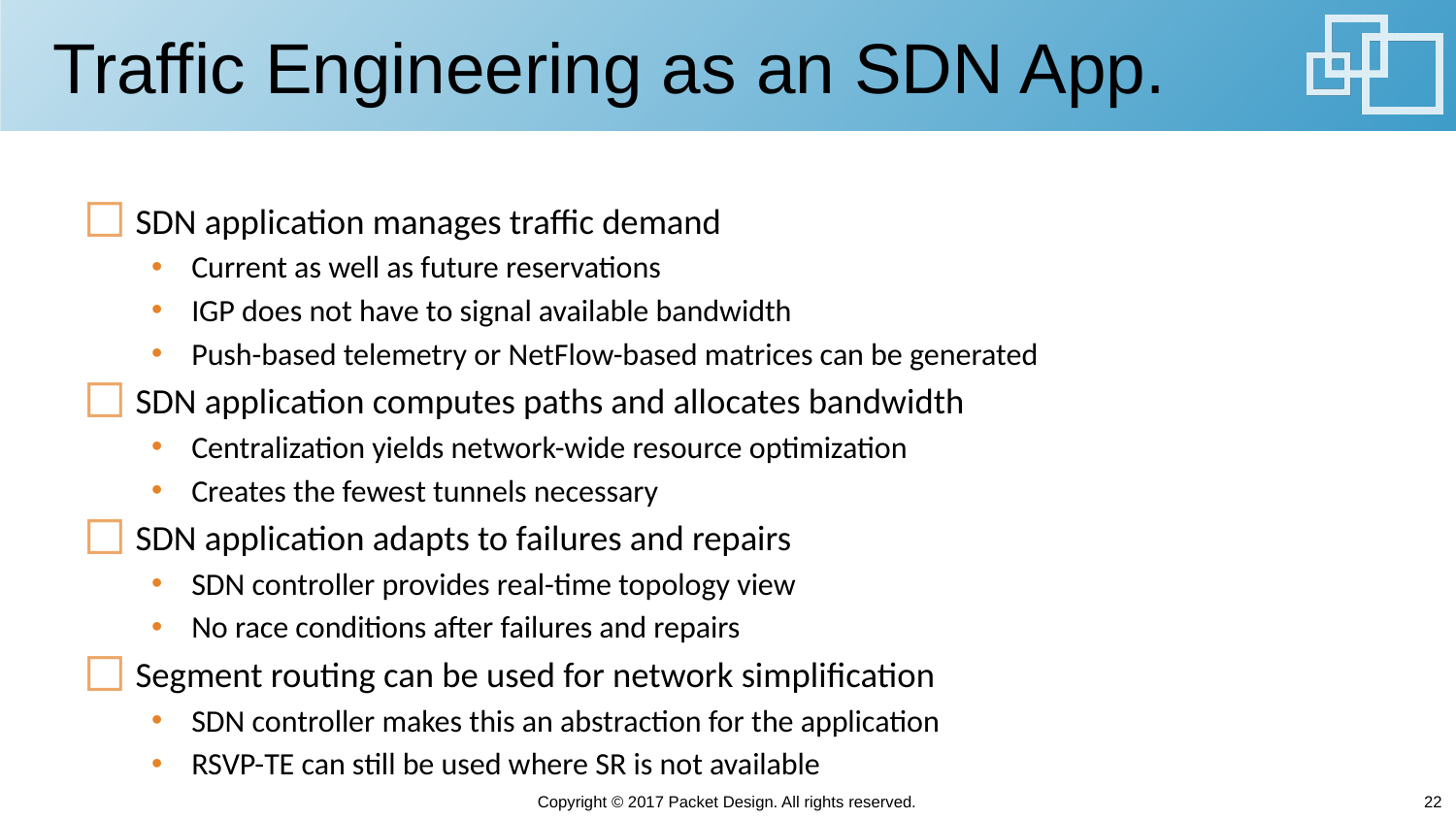

# Traffic Engineering as an SDN App.
SDN application manages traffic demand
Current as well as future reservations
IGP does not have to signal available bandwidth
Push-based telemetry or NetFlow-based matrices can be generated
SDN application computes paths and allocates bandwidth
Centralization yields network-wide resource optimization
Creates the fewest tunnels necessary
SDN application adapts to failures and repairs
SDN controller provides real-time topology view
No race conditions after failures and repairs
Segment routing can be used for network simplification
SDN controller makes this an abstraction for the application
RSVP-TE can still be used where SR is not available
Copyright © 2017 Packet Design. All rights reserved.
22